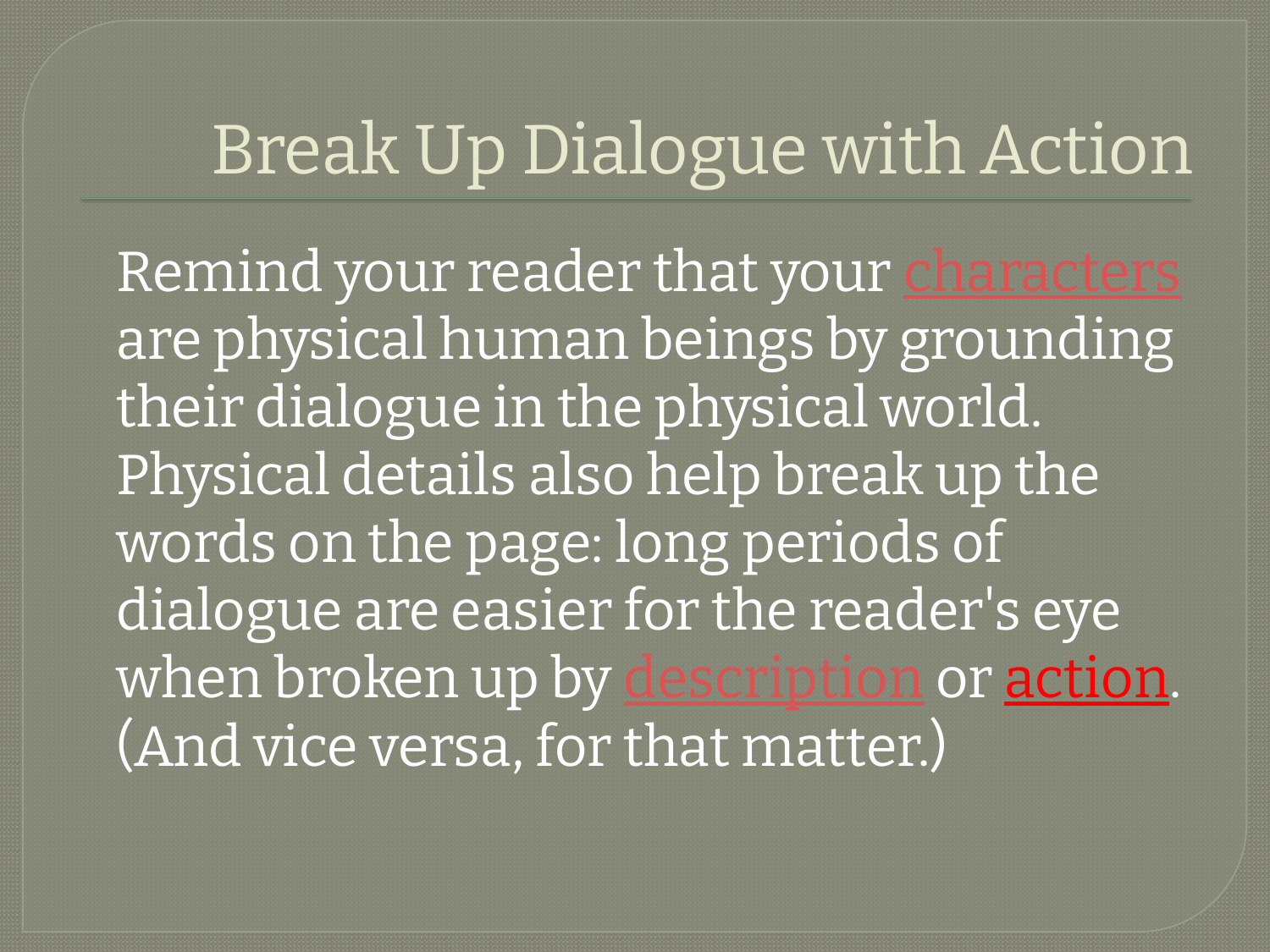

# Break Up Dialogue with Action
	Remind your reader that your characters are physical human beings by grounding their dialogue in the physical world. Physical details also help break up the words on the page: long periods of dialogue are easier for the reader's eye when broken up by description or action. (And vice versa, for that matter.)